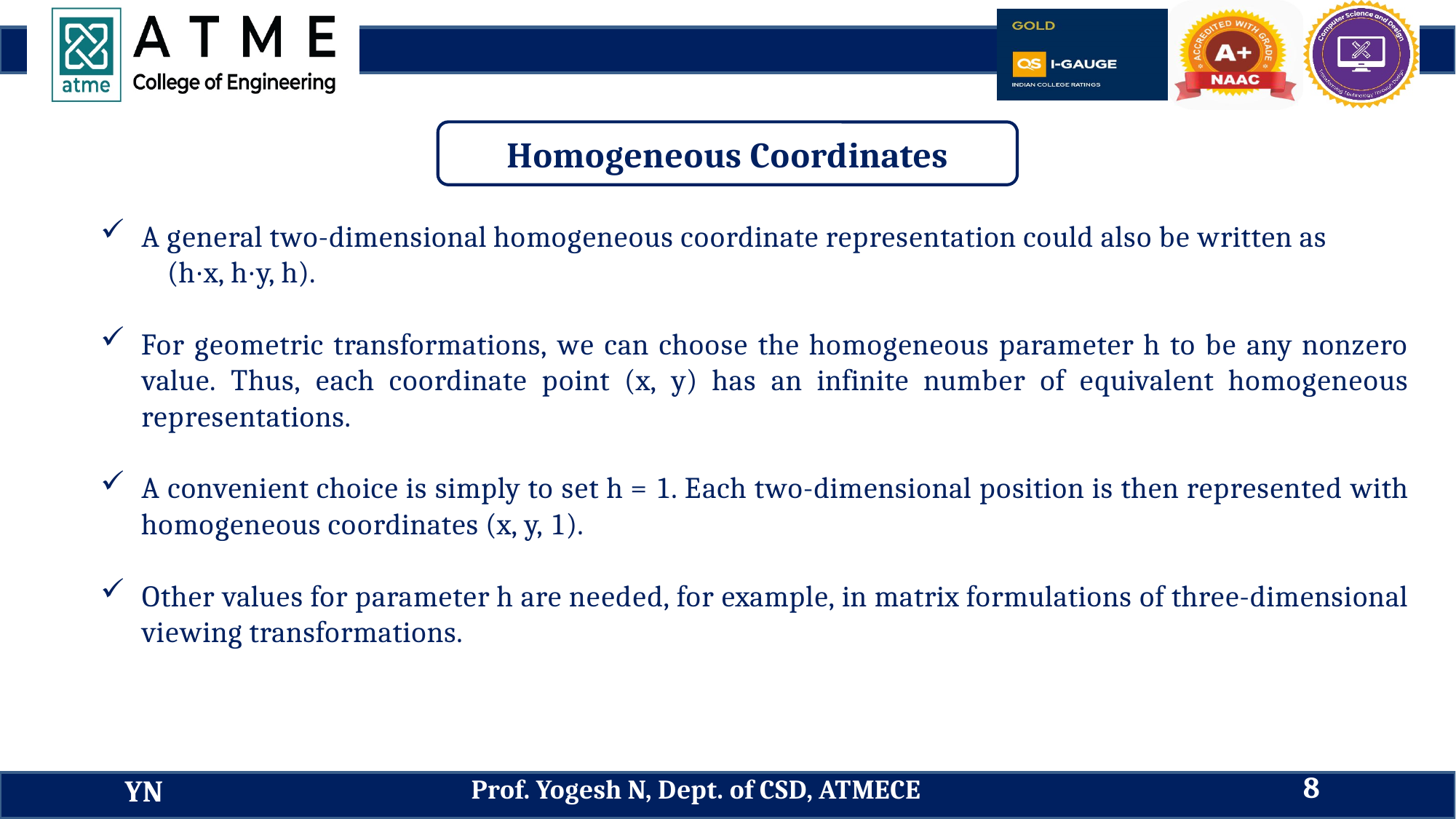

Homogeneous Coordinates
A general two-dimensional homogeneous coordinate representation could also be written as                 (h·x, h·y, h).

For geometric transformations, we can choose the homogeneous parameter h to be any nonzero value. Thus, each coordinate point (x, y) has an infinite number of equivalent homogeneous representations.

A convenient choice is simply to set h = 1. Each two-dimensional position is then represented with homogeneous coordinates (x, y, 1).

Other values for parameter h are needed, for example, in matrix formulations of three-dimensional viewing transformations.
8
Prof. Yogesh N, Dept. of CSD, ATMECE
YN